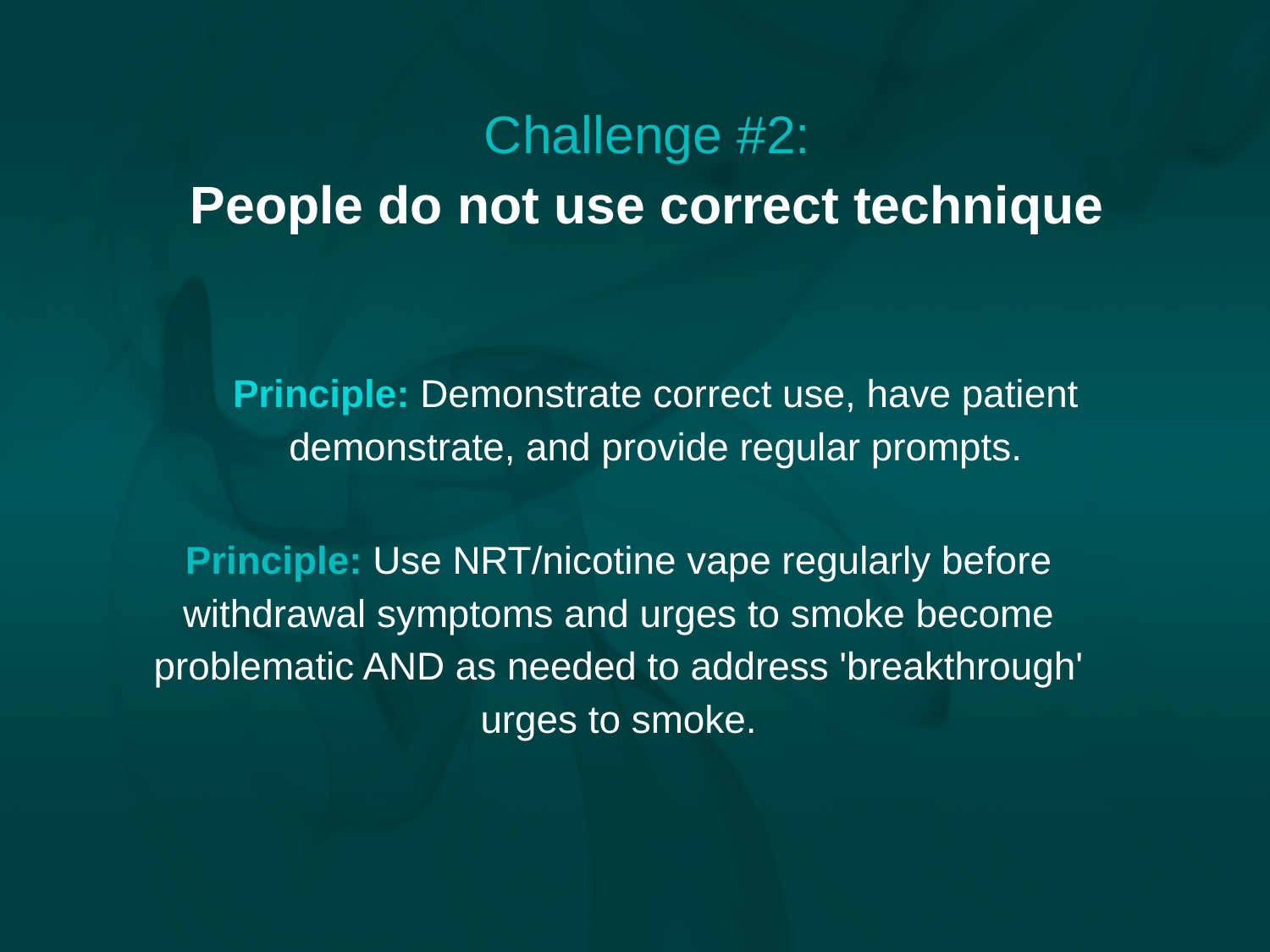

Challenge #2:
People do not use correct technique

Principle: Demonstrate correct use, have patient demonstrate, and provide regular prompts.
Principle: Use NRT/nicotine vape regularly before withdrawal symptoms and urges to smoke become problematic AND as needed to address 'breakthrough' urges to smoke.